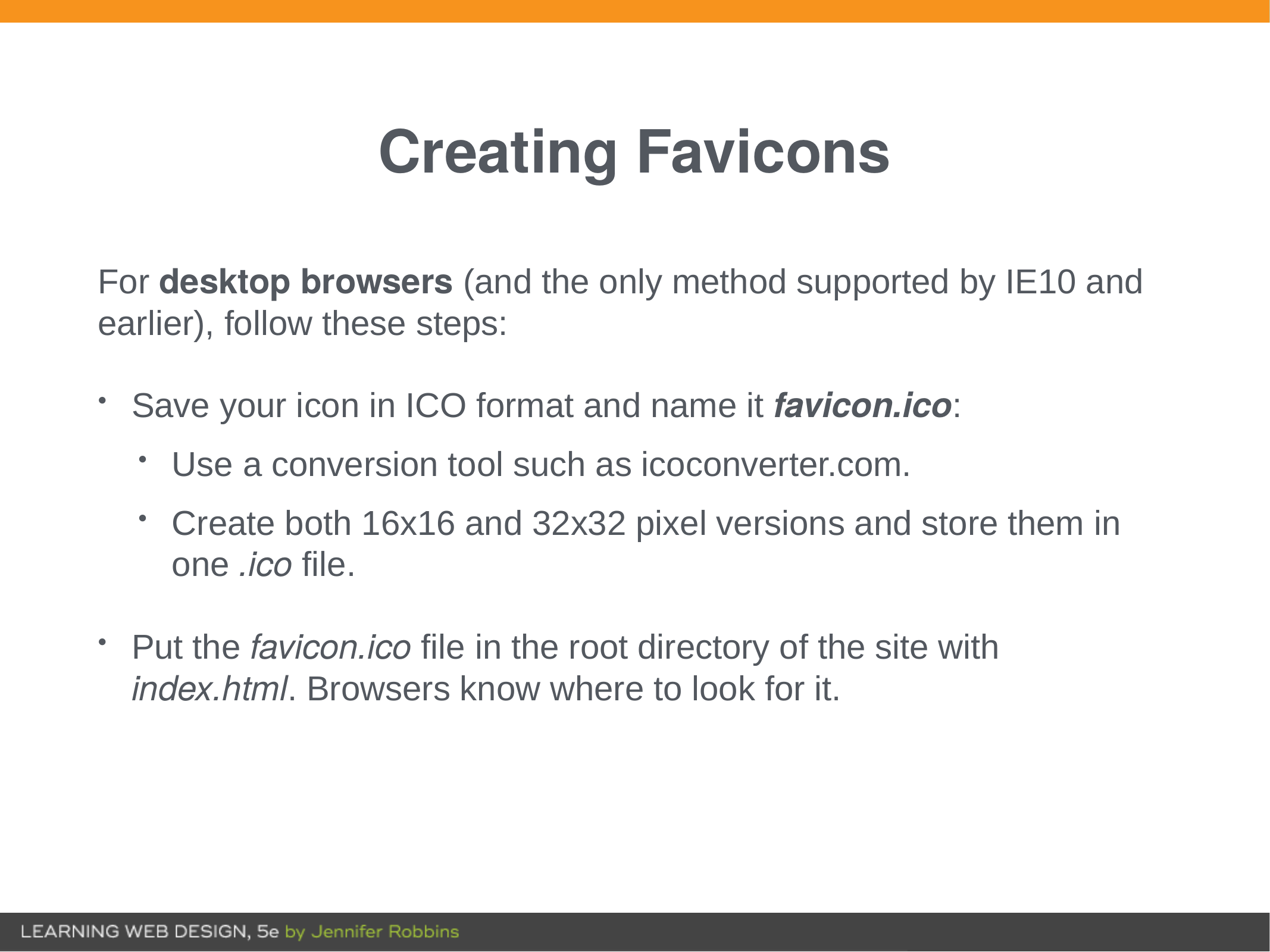

# Creating Favicons
For desktop browsers (and the only method supported by IE10 and earlier), follow these steps:
Save your icon in ICO format and name it favicon.ico:
Use a conversion tool such as icoconverter.com.
Create both 16x16 and 32x32 pixel versions and store them in one .ico file.
Put the favicon.ico file in the root directory of the site with index.html. Browsers know where to look for it.